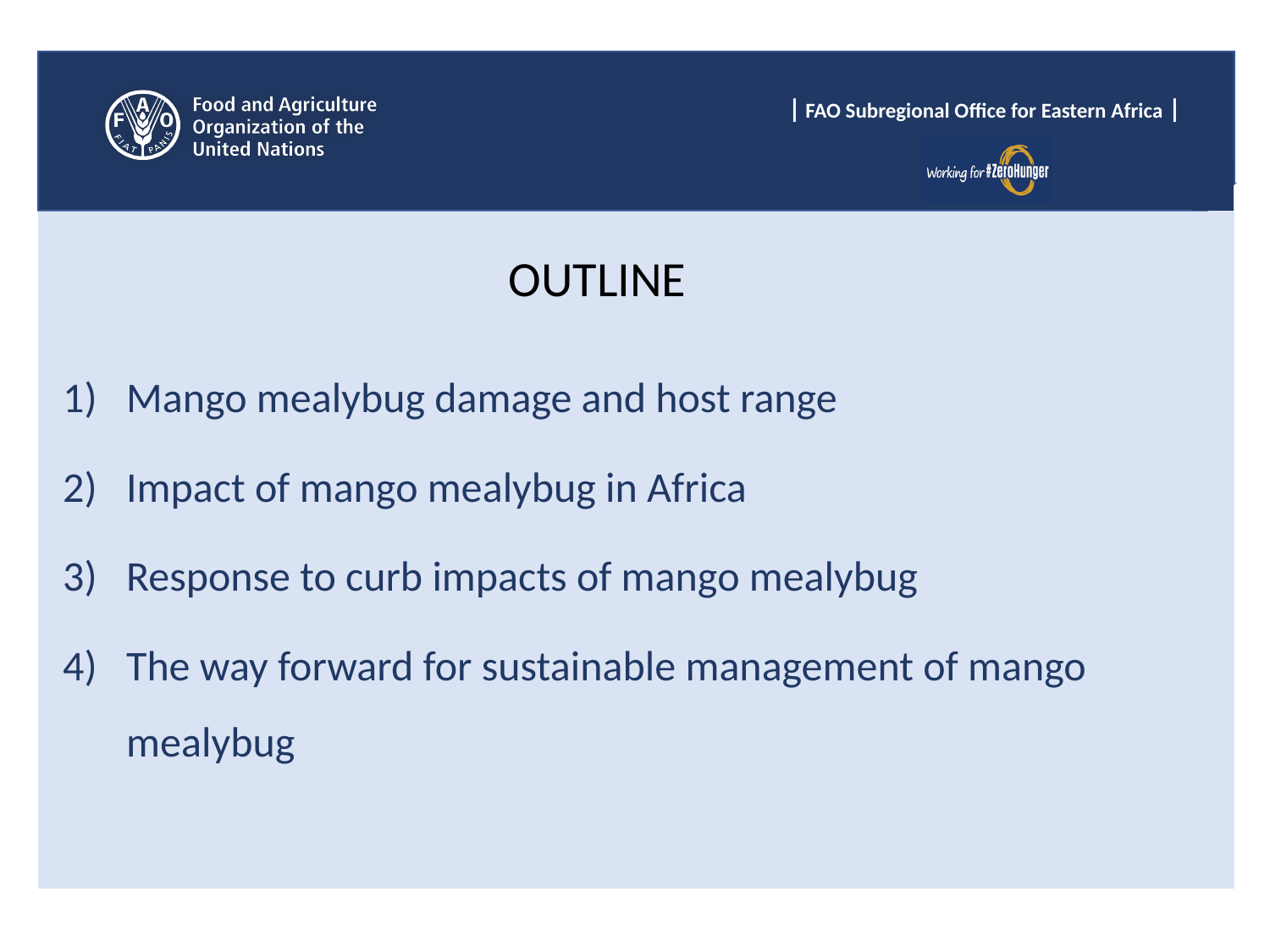

# OUTLINE
Mango mealybug damage and host range
Impact of mango mealybug in Africa
Response to curb impacts of mango mealybug
The way forward for sustainable management of mango mealybug